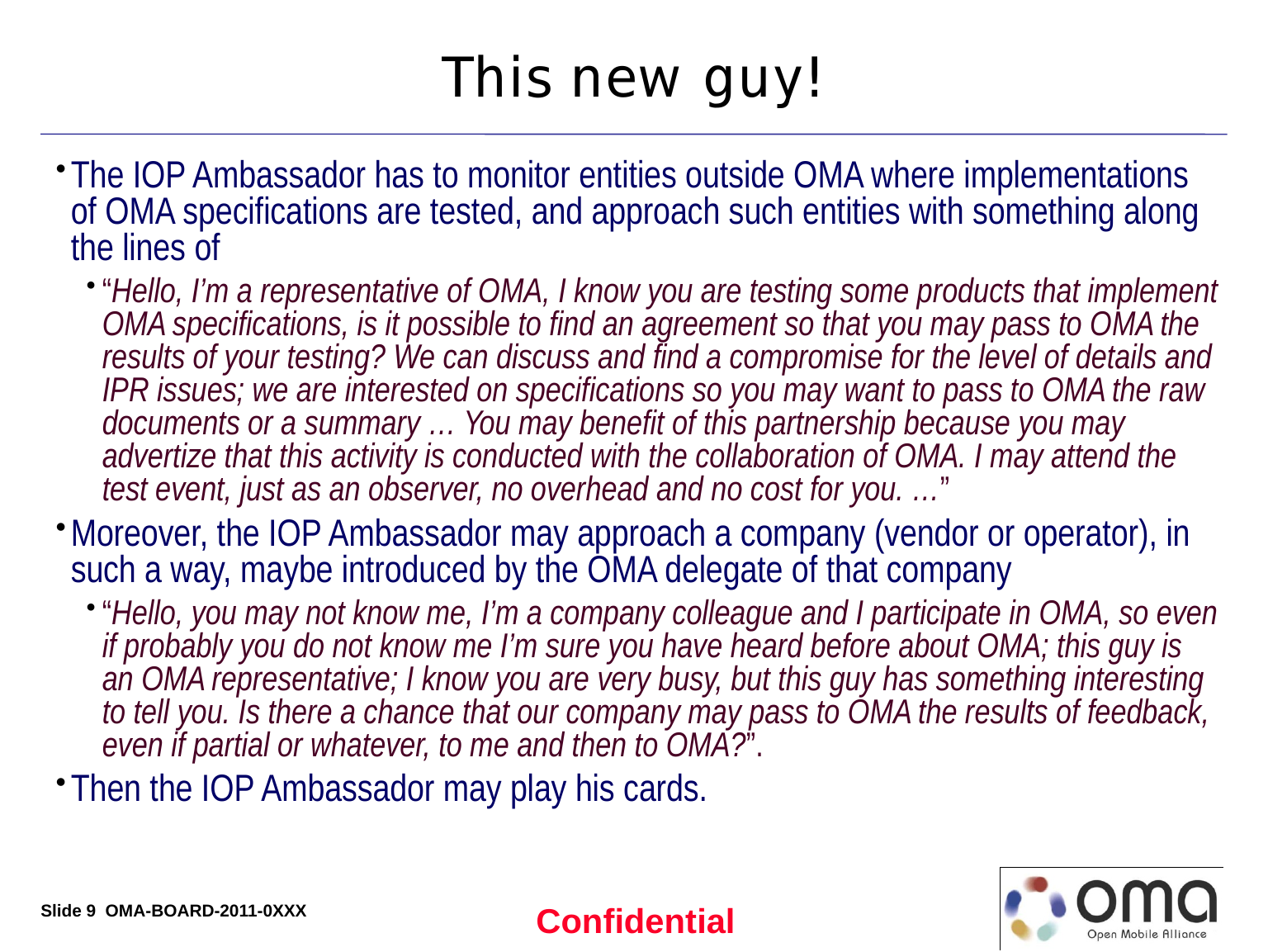

# This new guy!
The IOP Ambassador has to monitor entities outside OMA where implementations of OMA specifications are tested, and approach such entities with something along the lines of
“Hello, I’m a representative of OMA, I know you are testing some products that implement OMA specifications, is it possible to find an agreement so that you may pass to OMA the results of your testing? We can discuss and find a compromise for the level of details and IPR issues; we are interested on specifications so you may want to pass to OMA the raw documents or a summary … You may benefit of this partnership because you may advertize that this activity is conducted with the collaboration of OMA. I may attend the test event, just as an observer, no overhead and no cost for you. …”
Moreover, the IOP Ambassador may approach a company (vendor or operator), in such a way, maybe introduced by the OMA delegate of that company
“Hello, you may not know me, I’m a company colleague and I participate in OMA, so even if probably you do not know me I’m sure you have heard before about OMA; this guy is an OMA representative; I know you are very busy, but this guy has something interesting to tell you. Is there a chance that our company may pass to OMA the results of feedback, even if partial or whatever, to me and then to OMA?”.
Then the IOP Ambassador may play his cards.